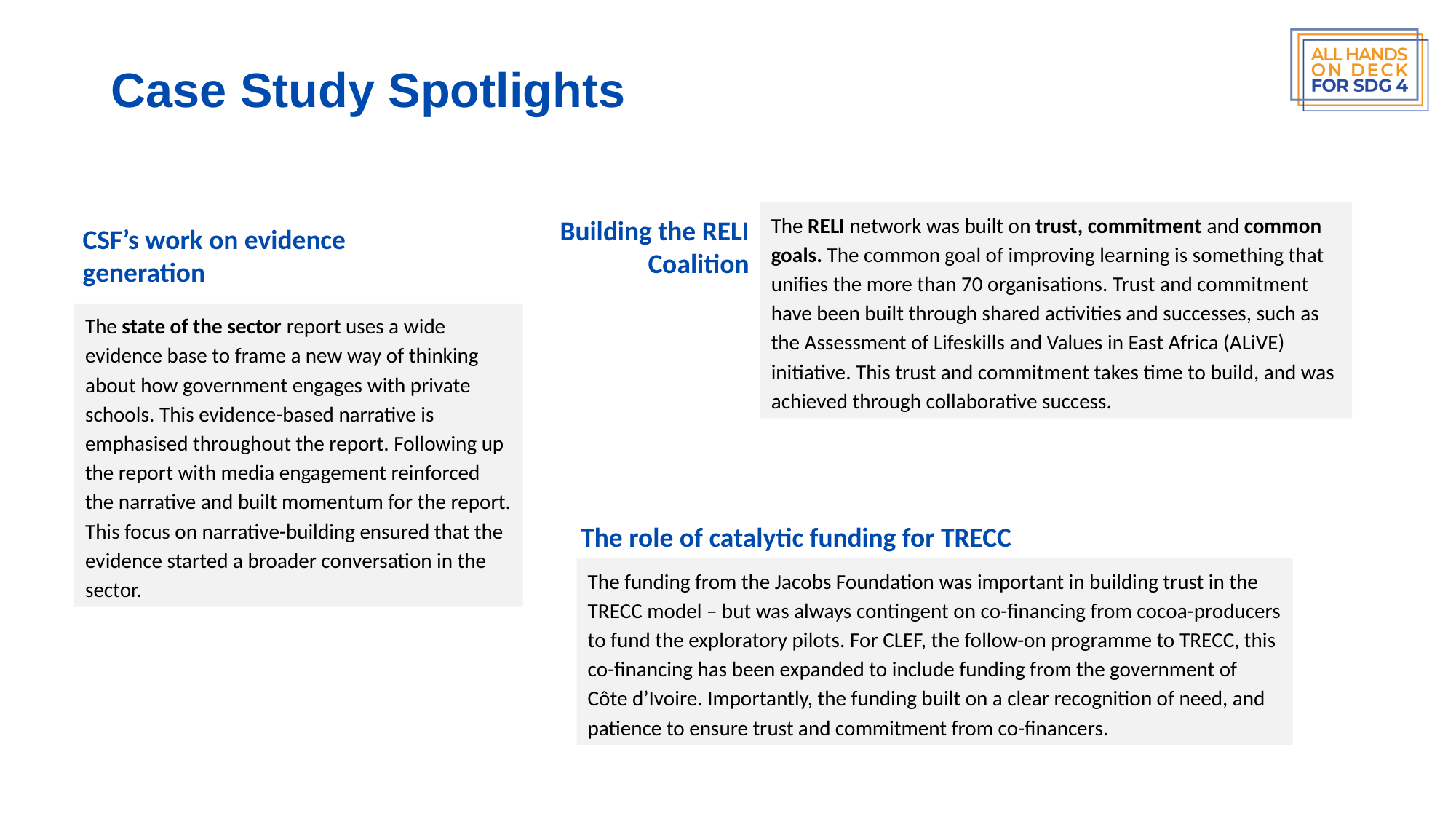

# Case Study Spotlights
The RELI network was built on trust, commitment and common goals. The common goal of improving learning is something that unifies the more than 70 organisations. Trust and commitment have been built through shared activities and successes, such as the Assessment of Lifeskills and Values in East Africa (ALiVE) initiative. This trust and commitment takes time to build, and was achieved through collaborative success.
Building the RELI Coalition
CSF’s work on evidence generation
The state of the sector report uses a wide evidence base to frame a new way of thinking about how government engages with private schools. This evidence-based narrative is emphasised throughout the report. Following up the report with media engagement reinforced the narrative and built momentum for the report. This focus on narrative-building ensured that the evidence started a broader conversation in the sector.
The role of catalytic funding for TRECC
The funding from the Jacobs Foundation was important in building trust in the TRECC model – but was always contingent on co-financing from cocoa-producers to fund the exploratory pilots. For CLEF, the follow-on programme to TRECC, this co-financing has been expanded to include funding from the government of Côte d’Ivoire. Importantly, the funding built on a clear recognition of need, and patience to ensure trust and commitment from co-financers.